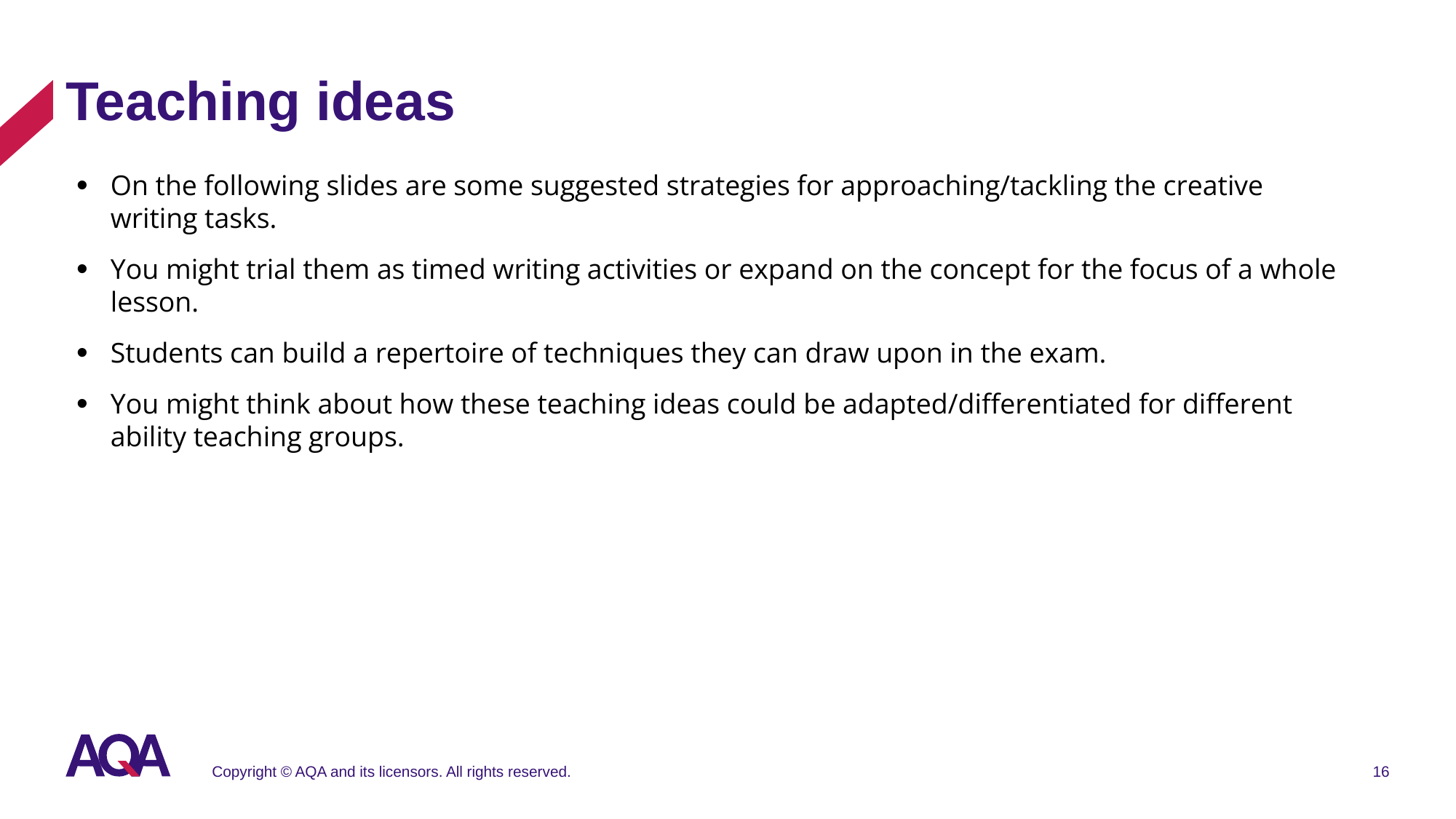

# Teaching ideas
On the following slides are some suggested strategies for approaching/tackling the creative writing tasks.
You might trial them as timed writing activities or expand on the concept for the focus of a whole lesson.
Students can build a repertoire of techniques they can draw upon in the exam.
You might think about how these teaching ideas could be adapted/differentiated for different ability teaching groups.
Copyright © AQA and its licensors. All rights reserved.
16